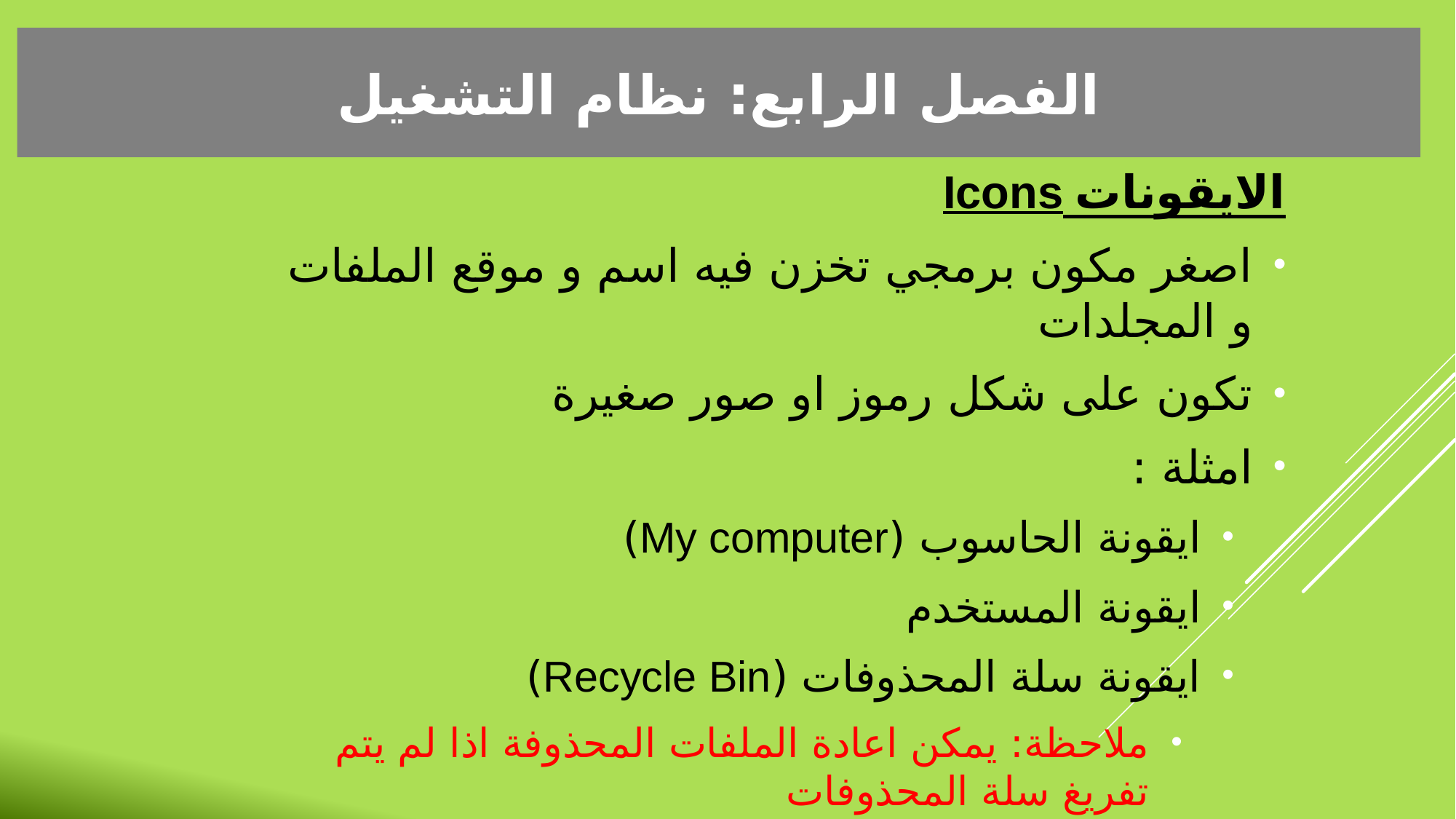

الفصل الرابع: نظام التشغيل
الايقونات Icons
اصغر مكون برمجي تخزن فيه اسم و موقع الملفات و المجلدات
تكون على شكل رموز او صور صغيرة
امثلة :
ايقونة الحاسوب (My computer)
ايقونة المستخدم
ايقونة سلة المحذوفات (Recycle Bin)
ملاحظة: يمكن اعادة الملفات المحذوفة اذا لم يتم تفريغ سلة المحذوفات